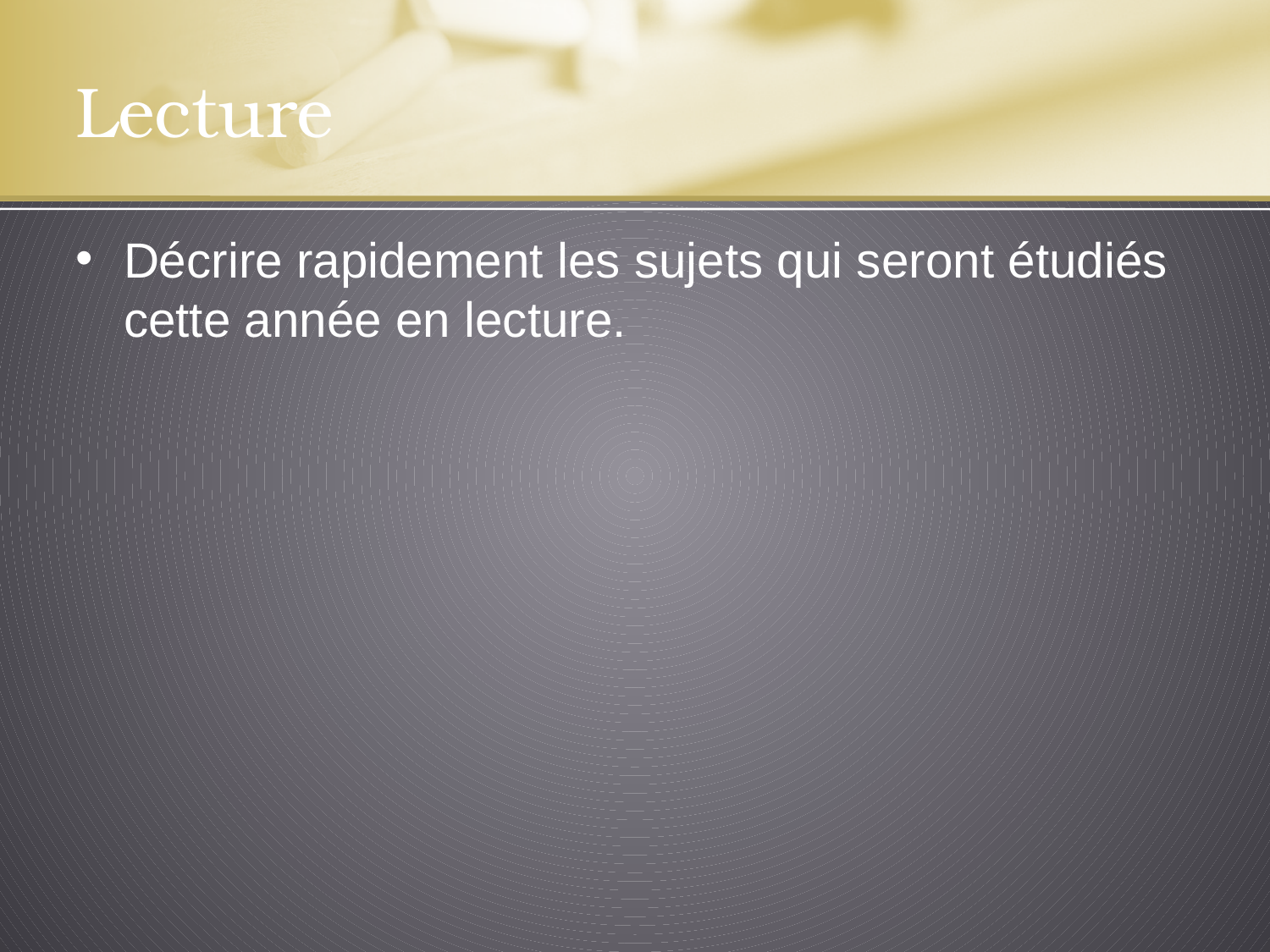

# Lecture
Décrire rapidement les sujets qui seront étudiés cette année en lecture.